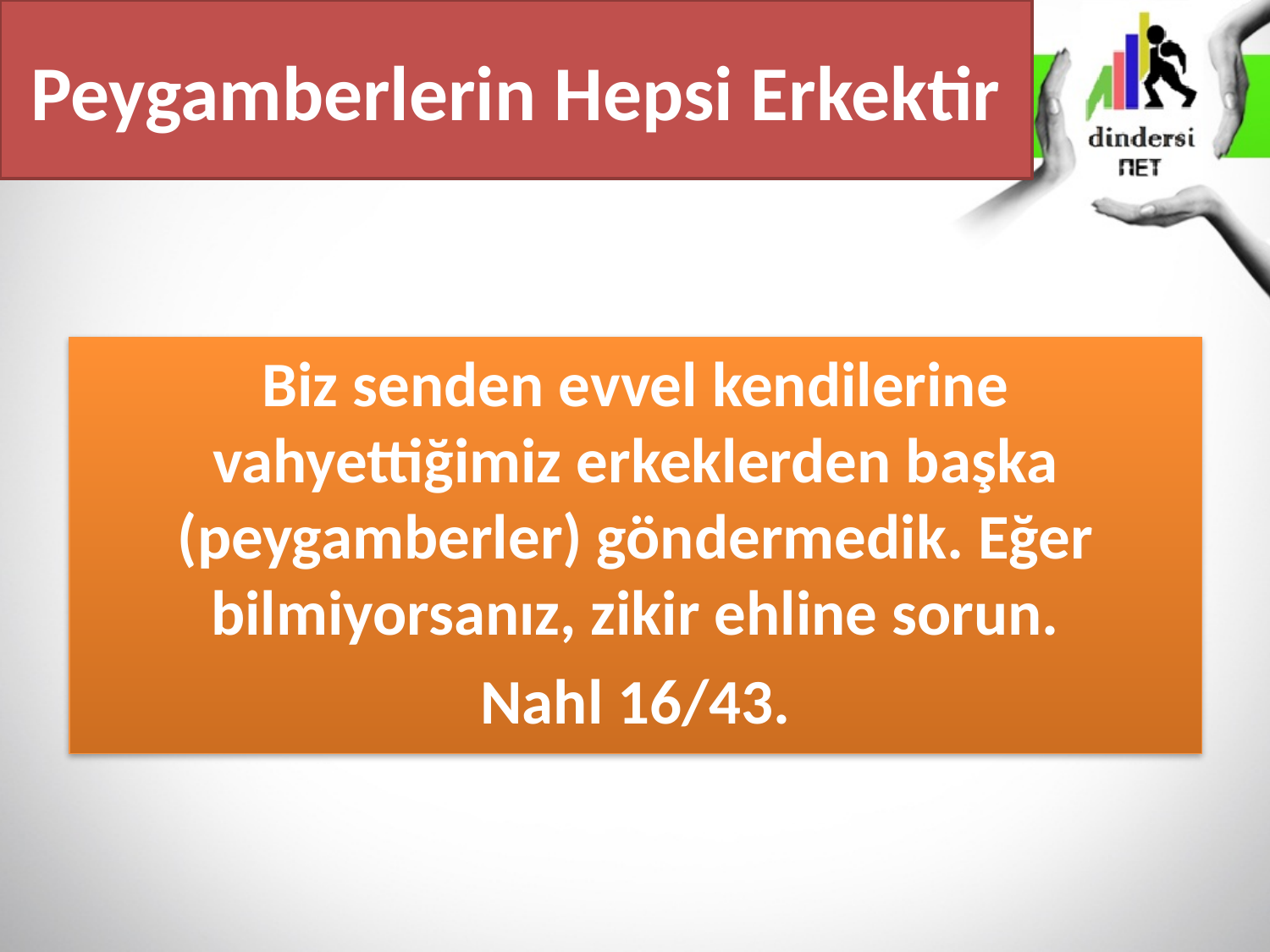

Peygamberlerin Hepsi Erkektir
Biz senden evvel kendilerine vahyettiğimiz erkeklerden başka (peygamberler) göndermedik. Eğer bilmiyorsanız, zikir ehline sorun.
Nahl 16/43.